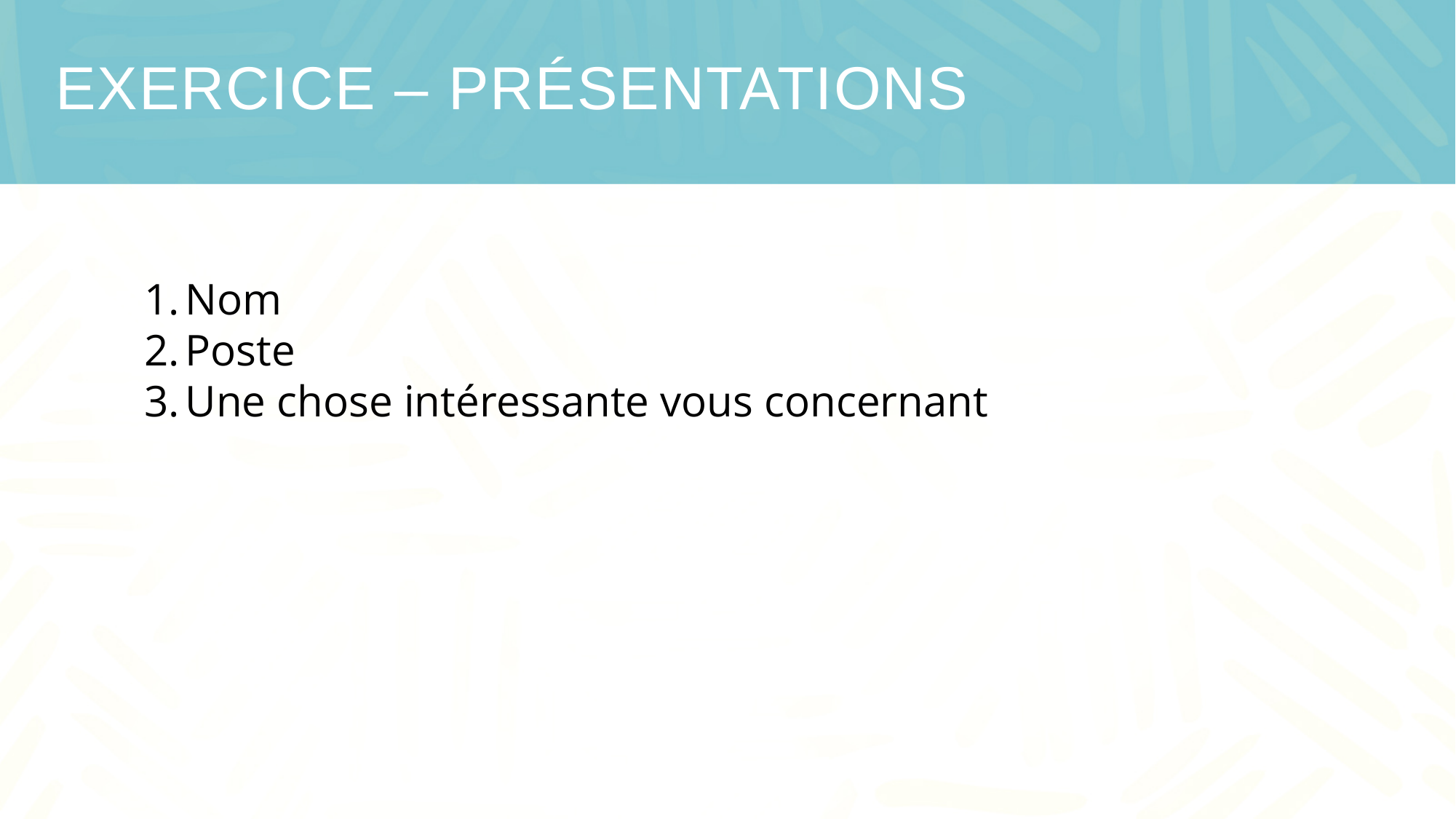

# EXERCICE – PRÉSENTATIONS
Nom
Poste
Une chose intéressante vous concernant